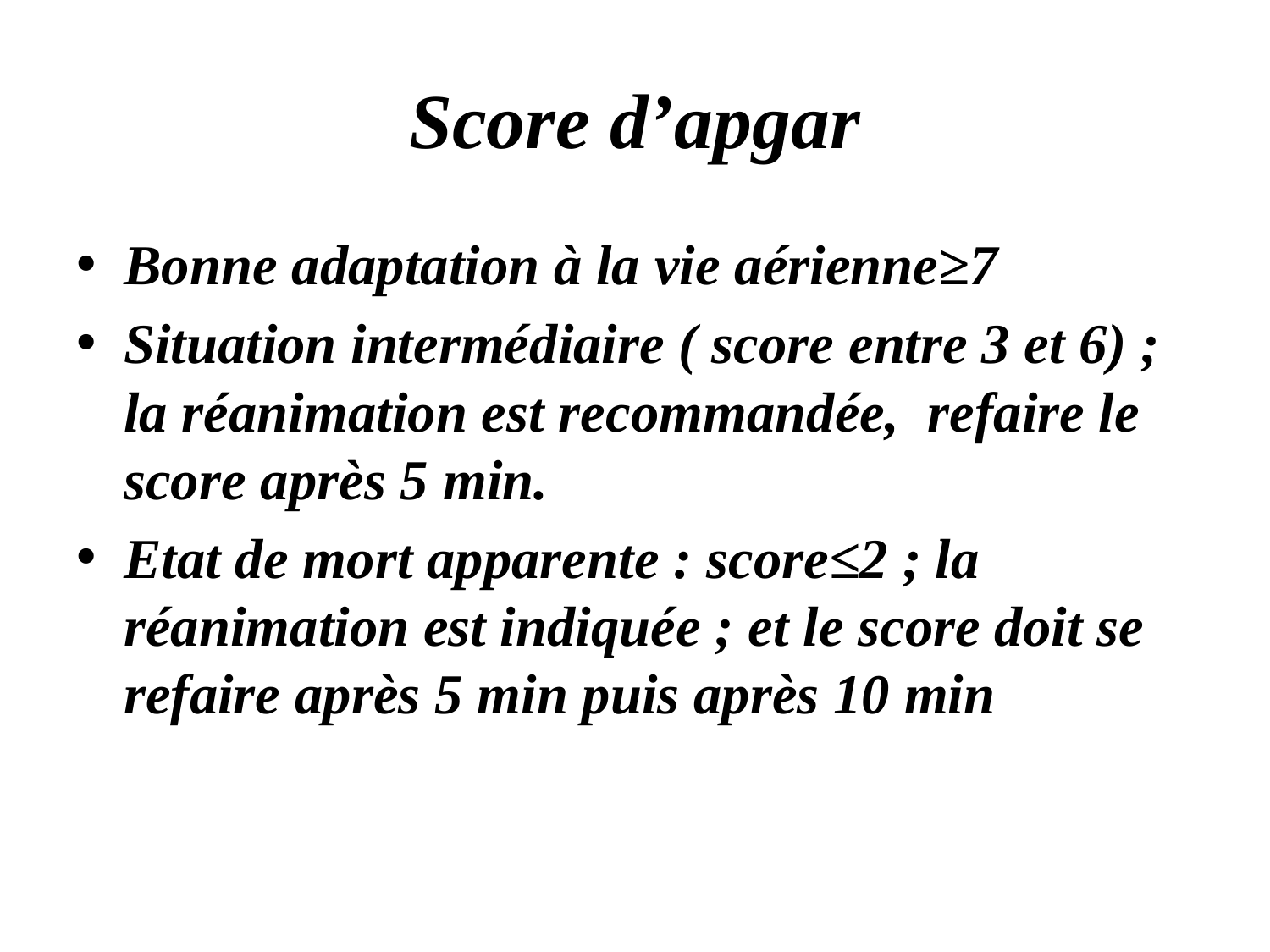

# Score d’apgar
Bonne adaptation à la vie aérienne≥7
Situation intermédiaire ( score entre 3 et 6) ; la réanimation est recommandée,  refaire le score après 5 min.
Etat de mort apparente : score≤2 ; la réanimation est indiquée ; et le score doit se refaire après 5 min puis après 10 min